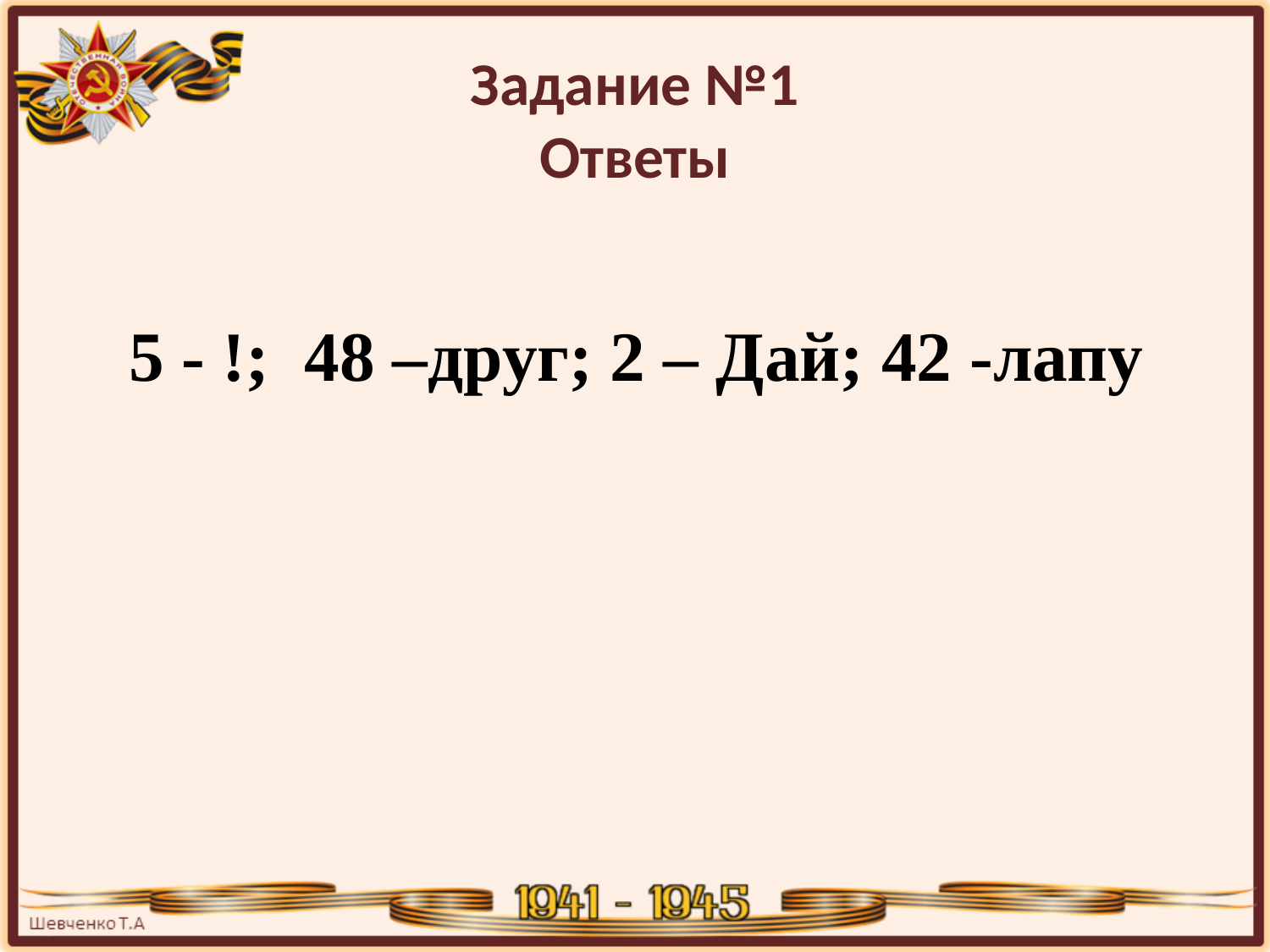

# Задание №1 Ответы

   5 - !;  48 –друг; 2 – Дай; 42 -лапу